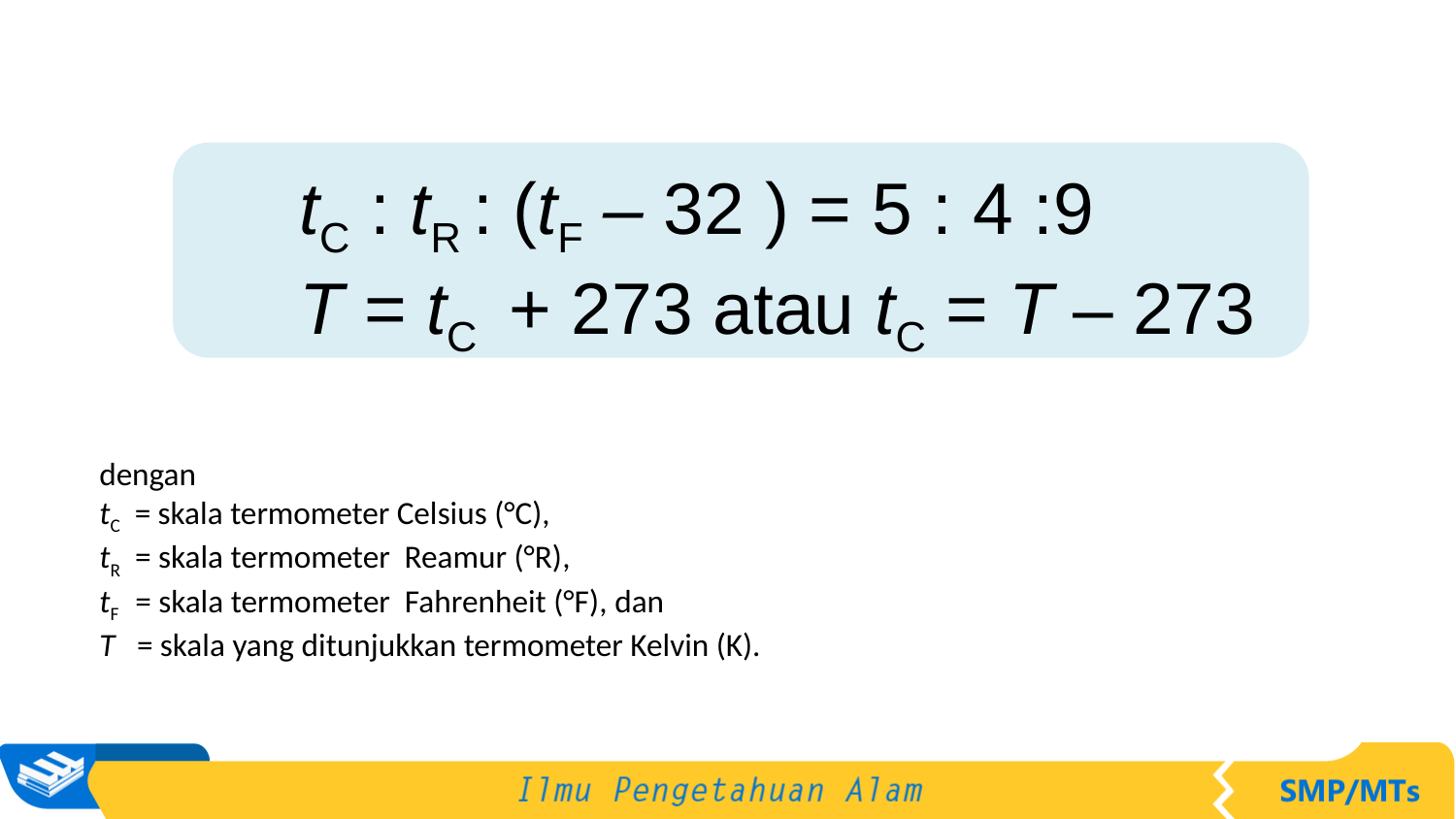

tC : tR : (tF – 32 ) = 5 : 4 :9
	T = tC  + 273 atau tC = T – 273
dengan
tC  = skala termometer Celsius (°C),
tR  = skala termometer  Reamur (°R),
tF    = skala termometer  Fahrenheit (°F), dan
T   = skala yang ditunjukkan termometer Kelvin (K).